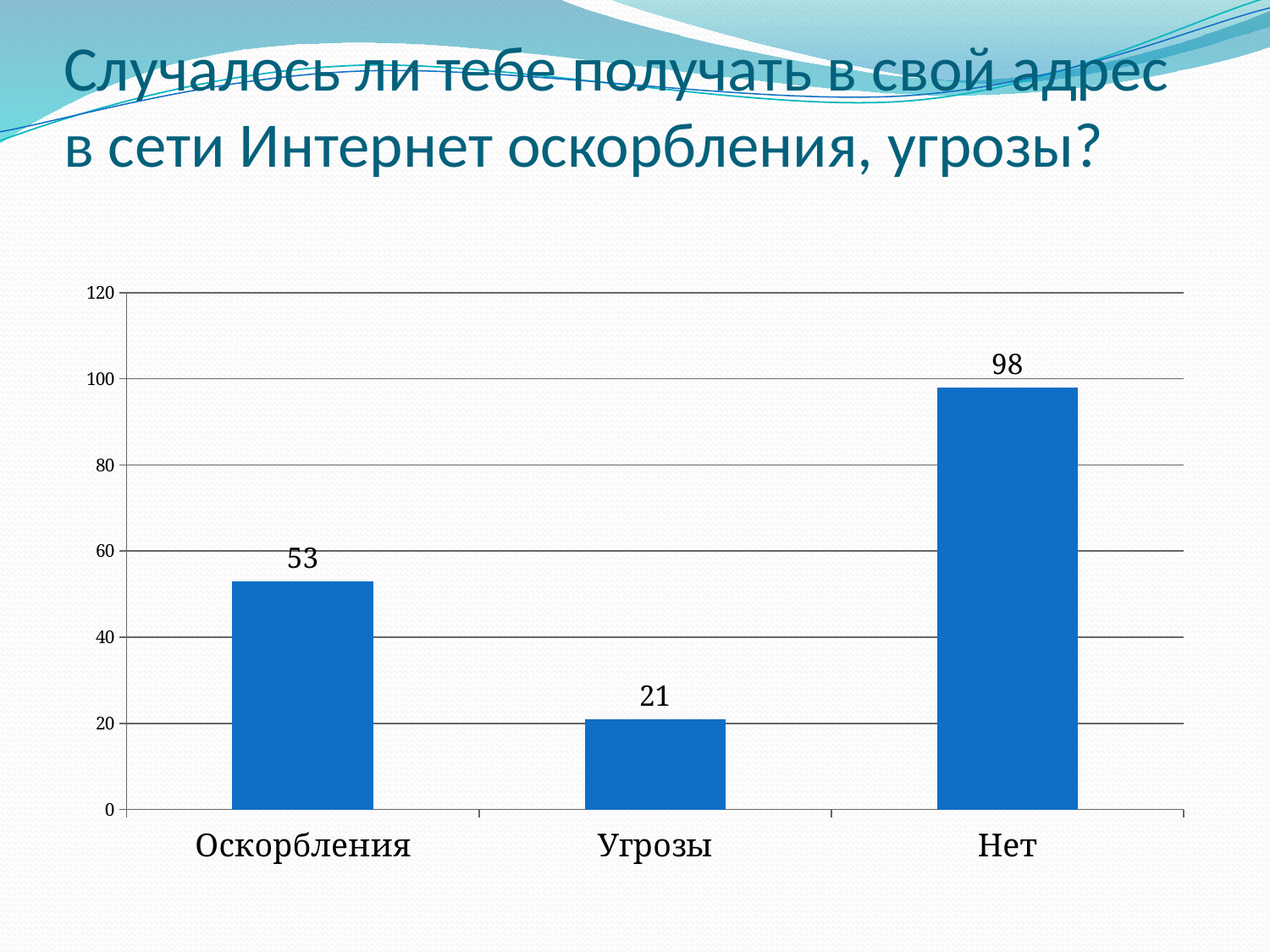

# Случалось ли тебе получать в свой адрес в сети Интернет оскорбления, угрозы?

### Chart

| Category |  |
|---|---|
| Оскорбления | 53.0 |
| Угрозы | 21.0 |
| Нет | 98.0 |